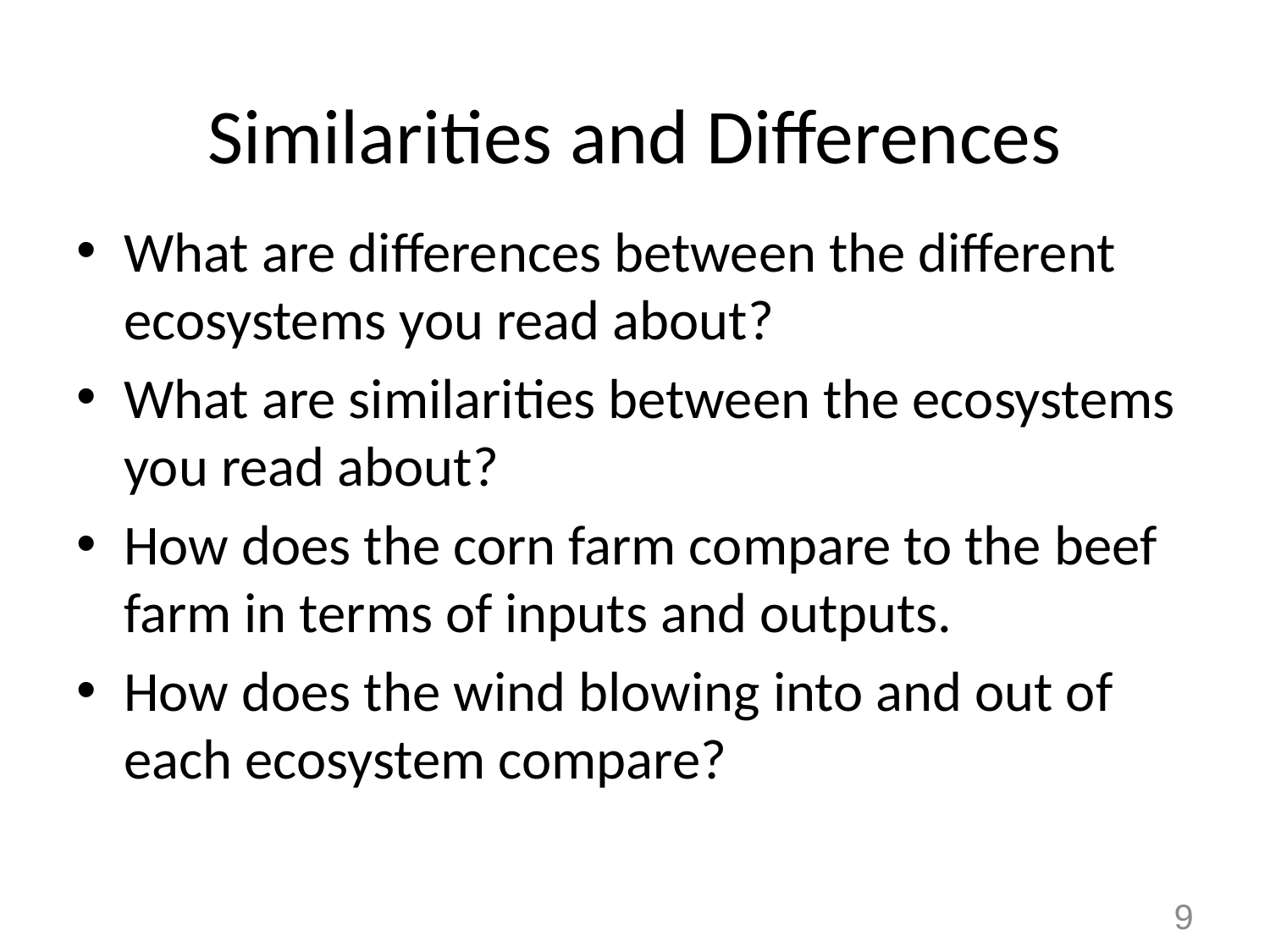

# Similarities and Differences
What are differences between the different ecosystems you read about?
What are similarities between the ecosystems you read about?
How does the corn farm compare to the beef farm in terms of inputs and outputs.
How does the wind blowing into and out of each ecosystem compare?
9